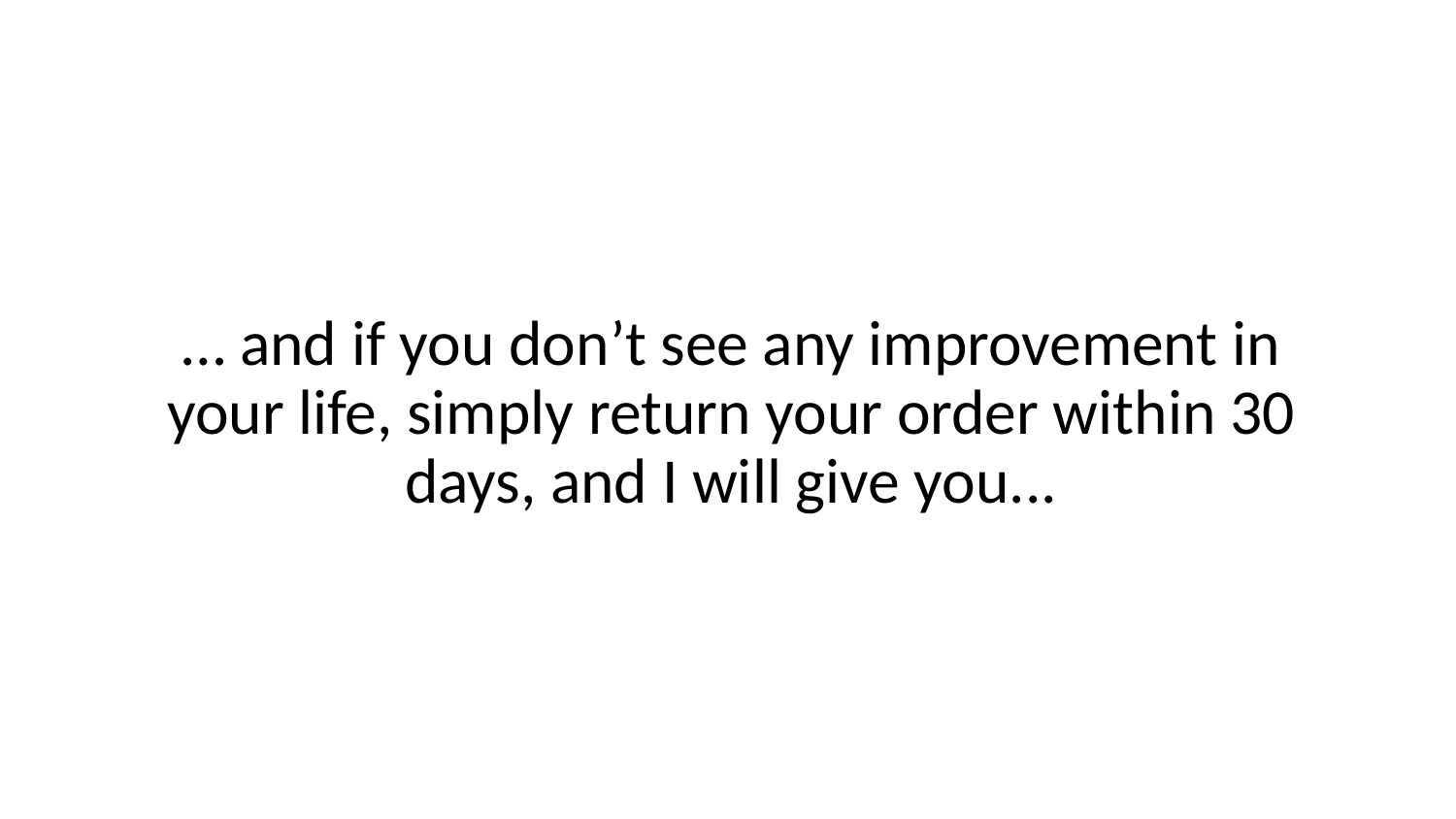

… and if you don’t see any improvement in your life, simply return your order within 30 days, and I will give you...